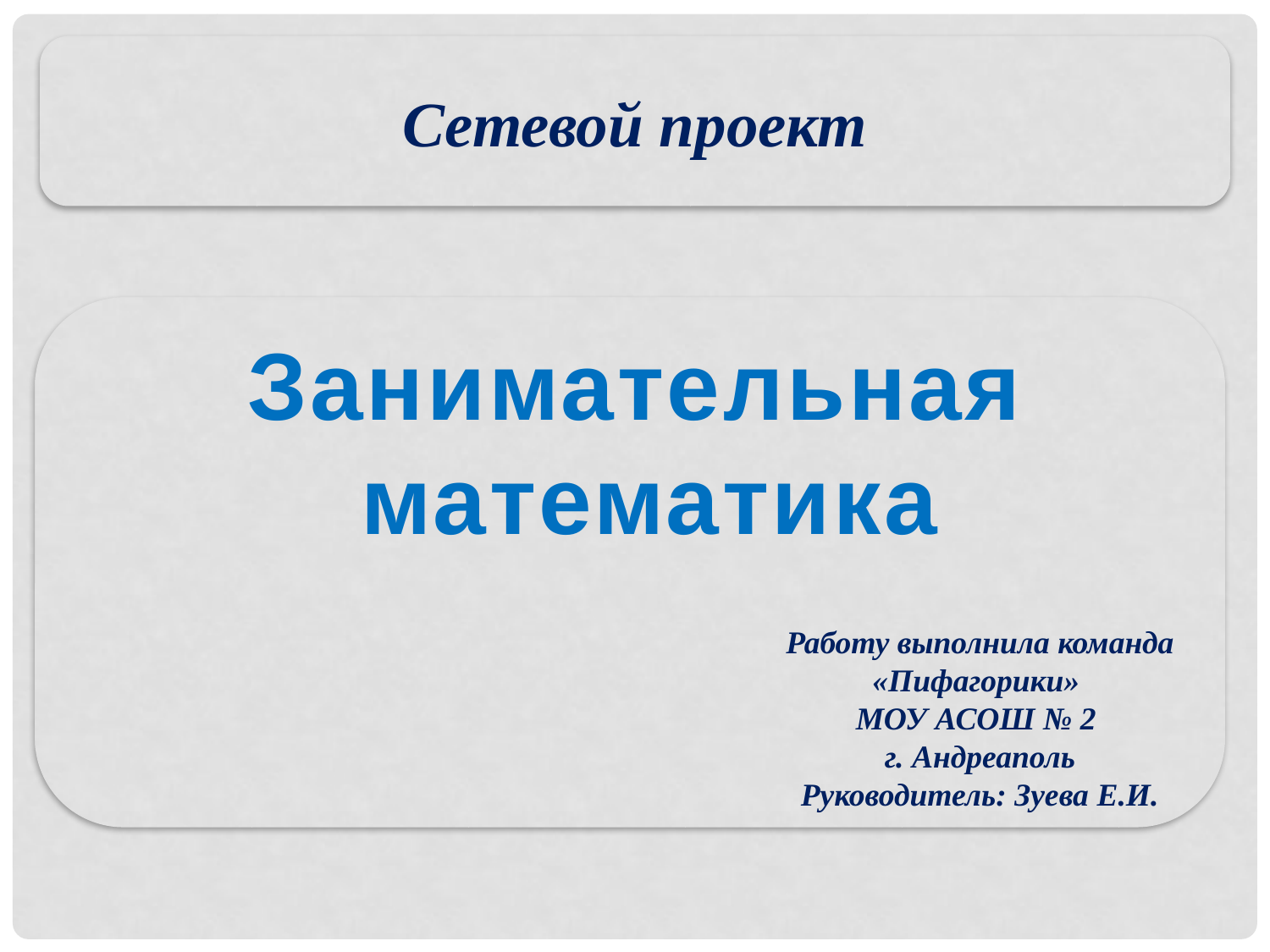

Сетевой проект

Занимательная
 математика
Работу выполнила команда «Пифагорики»
МОУ АСОШ № 2
г. Андреаполь
Руководитель: Зуева Е.И.